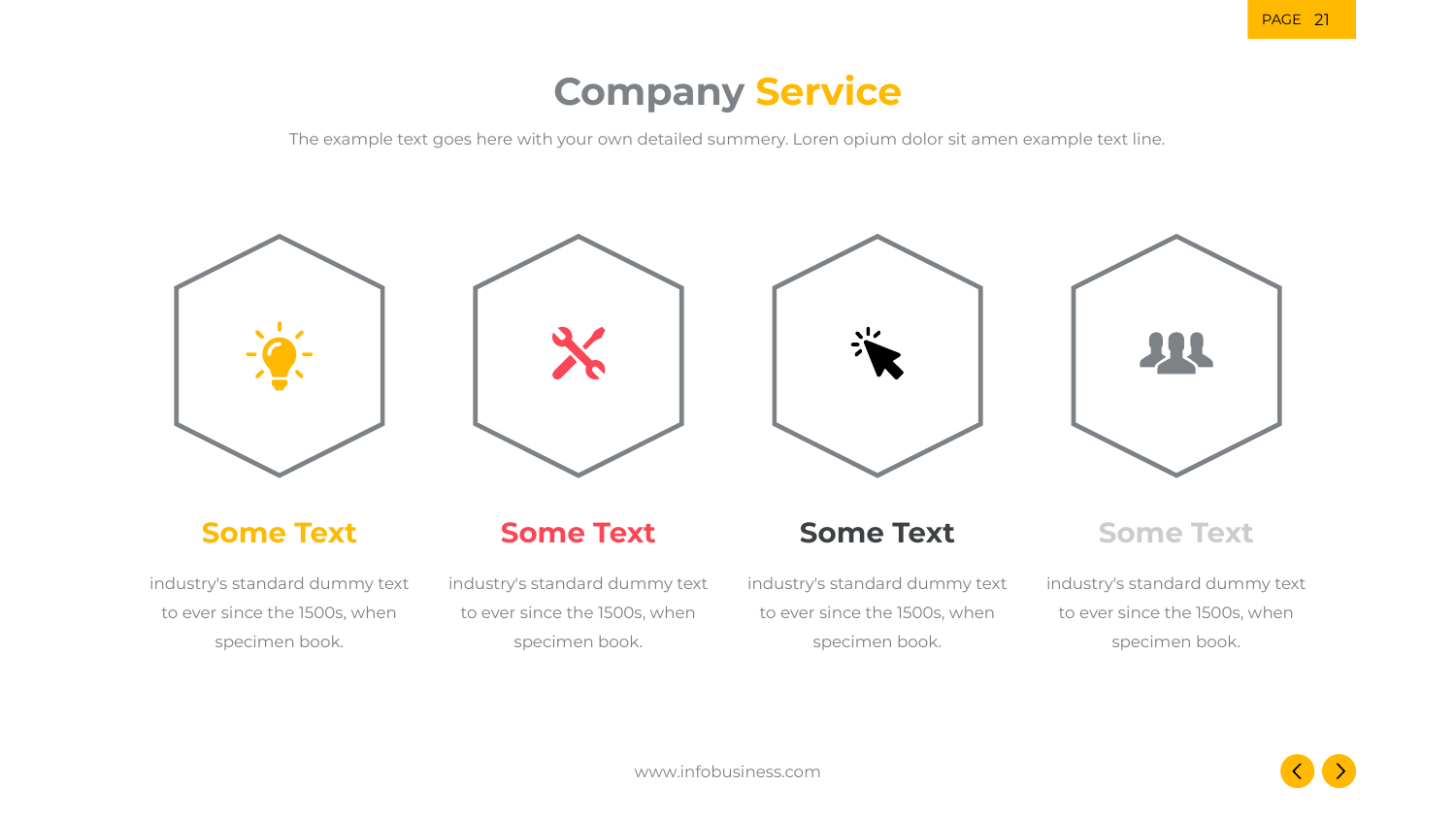

21
# Company Service
The example text goes here with your own detailed summery. Loren opium dolor sit amen example text line.

Some Text
Some Text
Some Text
Some Text
industry's standard dummy text to ever since the 1500s, when
specimen book.
industry's standard dummy text to ever since the 1500s, when
specimen book.
industry's standard dummy text to ever since the 1500s, when
specimen book.
industry's standard dummy text to ever since the 1500s, when
specimen book.
www.infobusiness.com